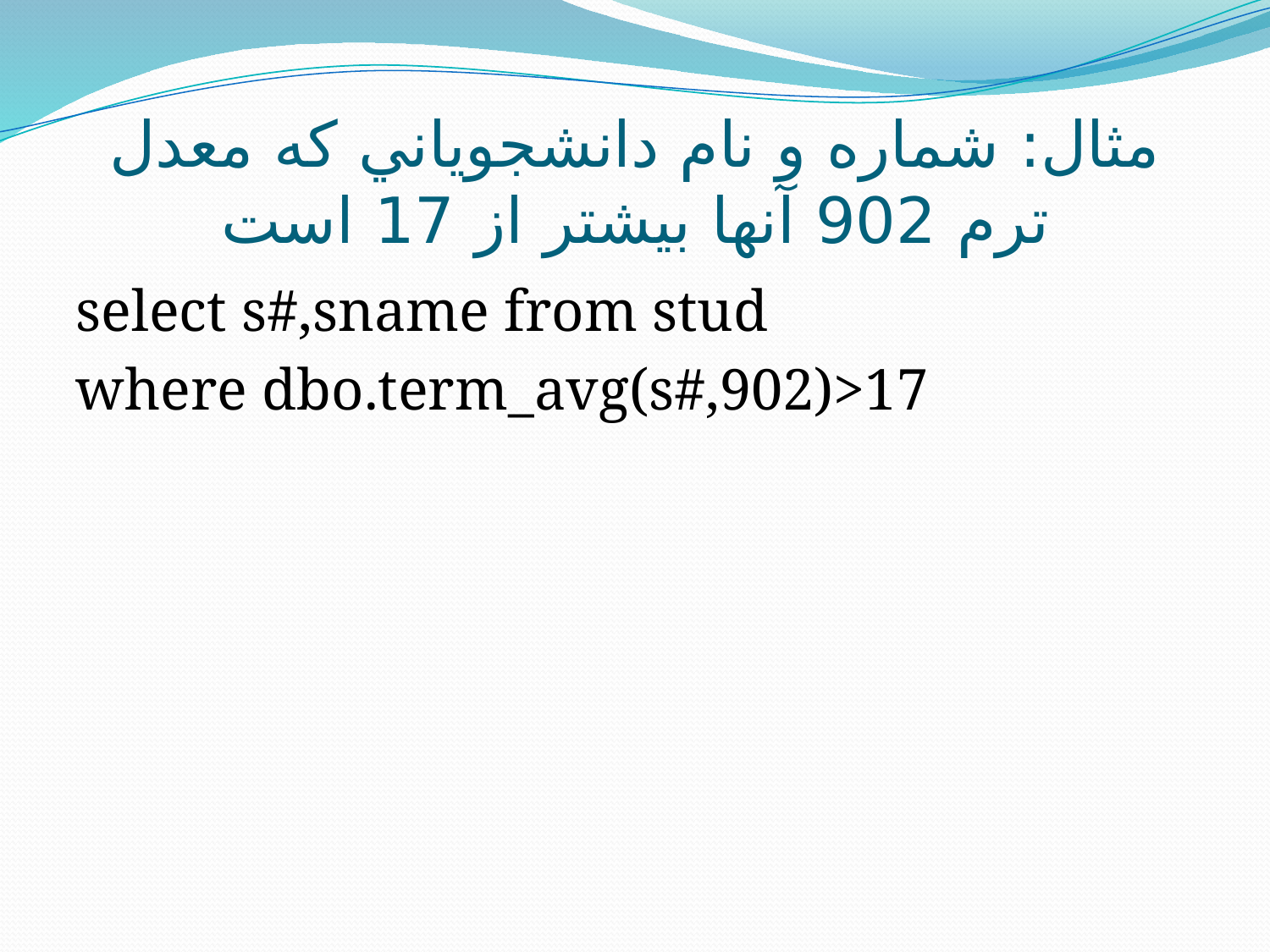

# مثال: شماره و نام دانشجوياني که معدل ترم 902 آنها بيشتر از 17 است
select s#,sname from stud
where dbo.term_avg(s#,902)>17